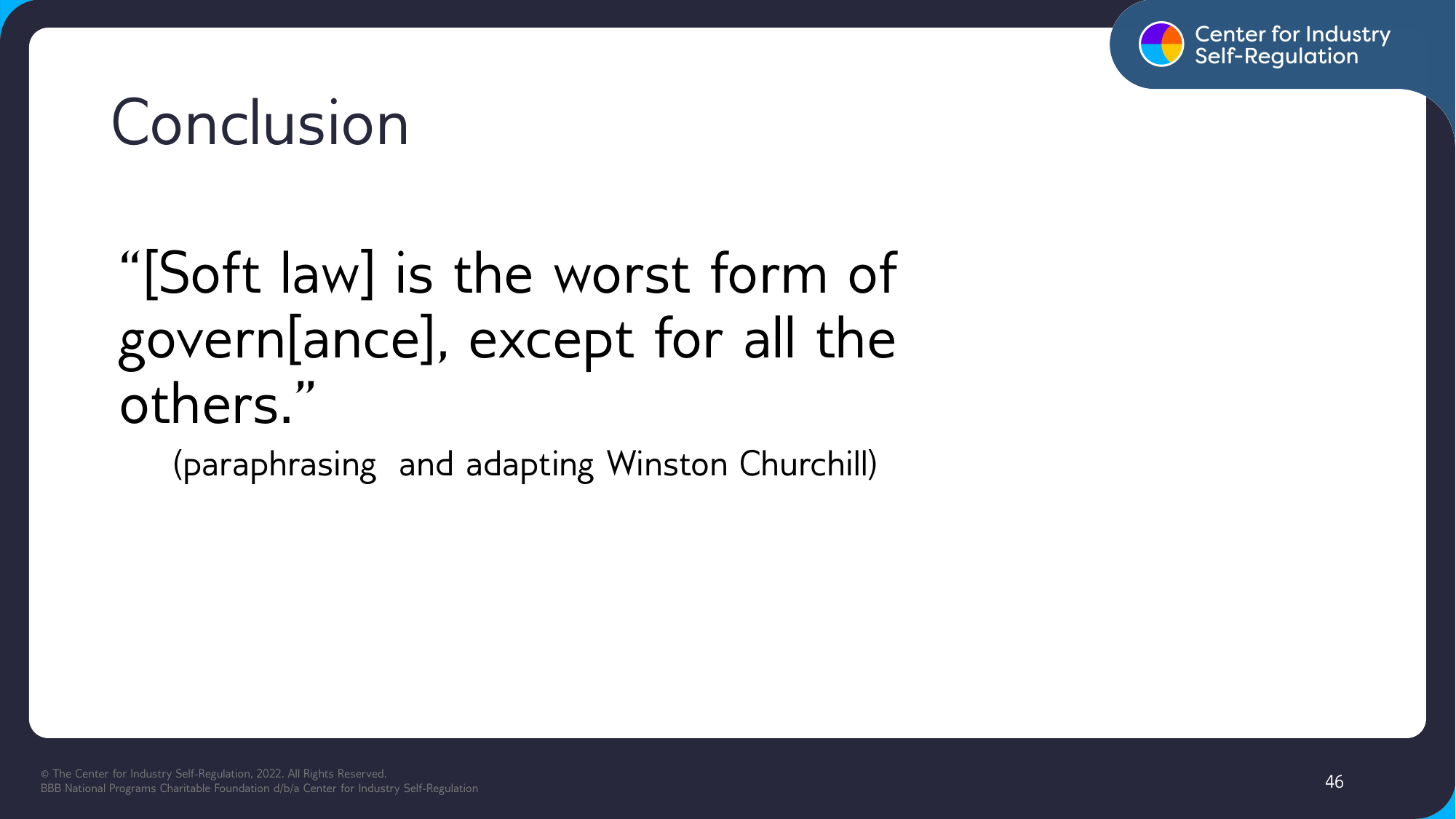

# Conclusion
“[Soft law] is the worst form of govern[ance], except for all the others.”
(paraphrasing  and adapting Winston Churchill)
46